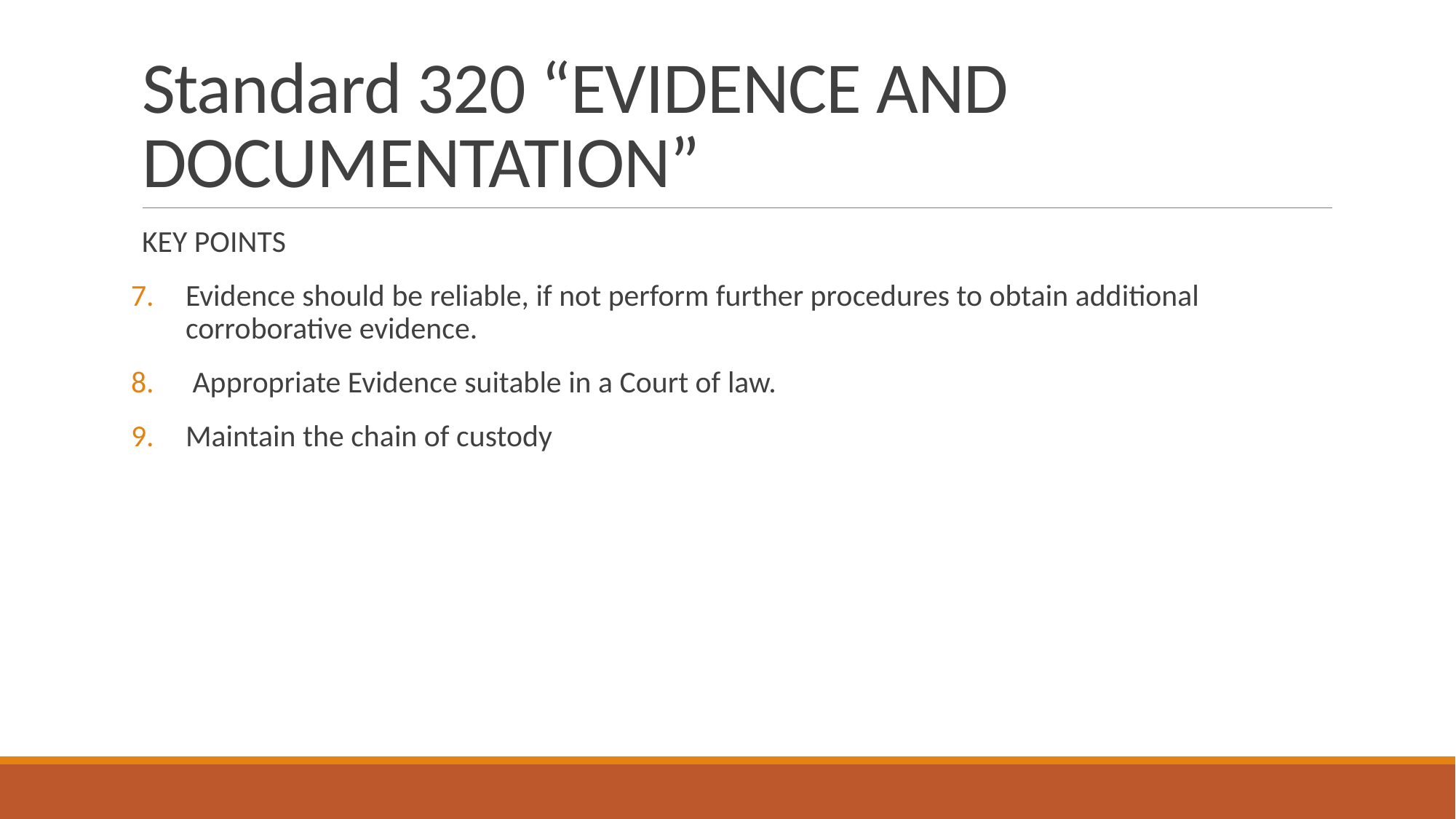

# Standard 320 “EVIDENCE AND DOCUMENTATION”
KEY POINTS
Evidence should be reliable, if not perform further procedures to obtain additional corroborative evidence.
 Appropriate Evidence suitable in a Court of law.
Maintain the chain of custody